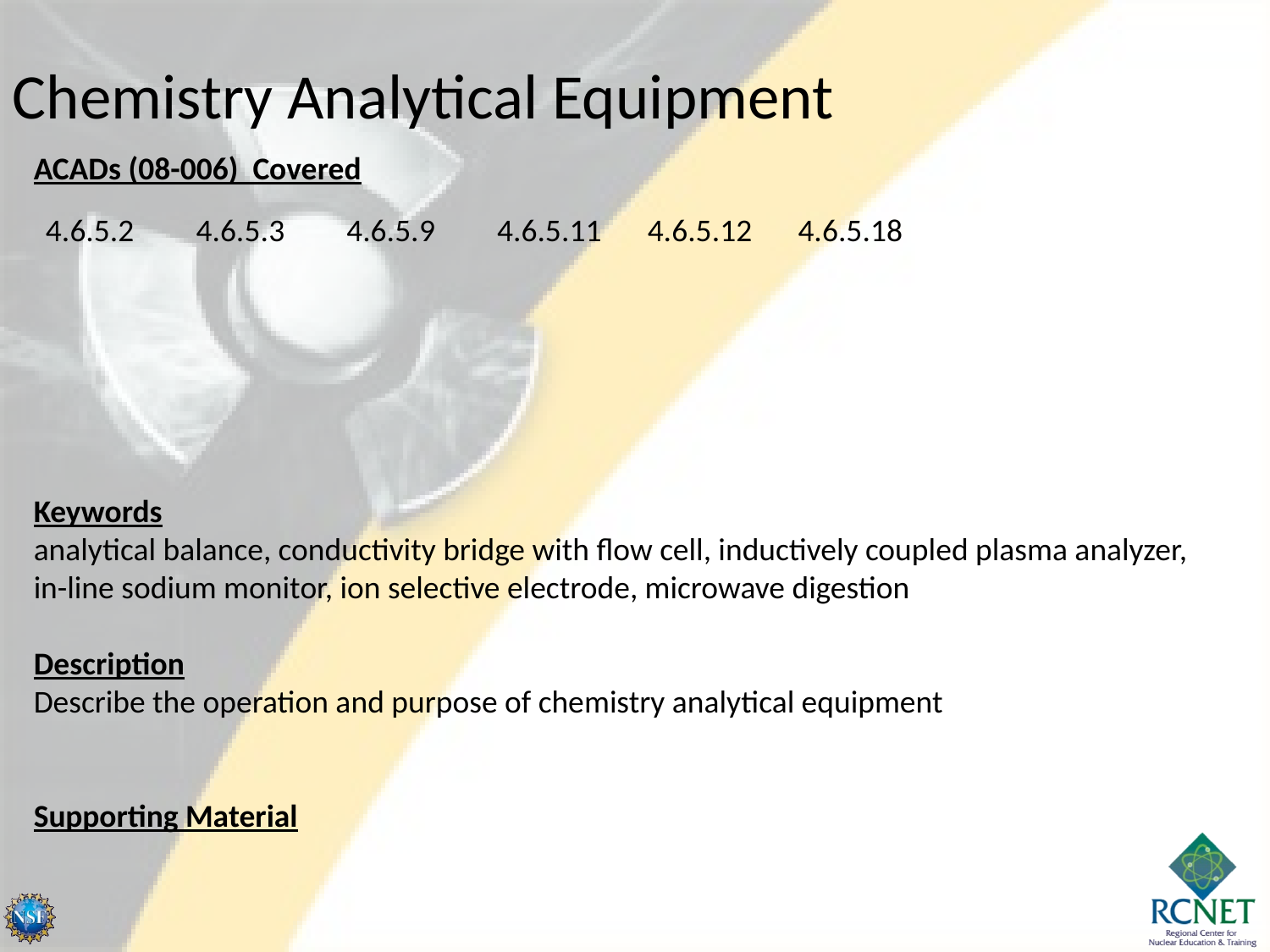

Chemistry Analytical Equipment
ACADs (08-006)  Covered

Keywords
analytical balance, conductivity bridge with flow cell, inductively coupled plasma analyzer,  in-line sodium monitor, ion selective electrode, microwave digestion

Description
Describe the operation and purpose of chemistry analytical equipment

Supporting Material

| 4.6.5.2 | 4.6.5.3 | 4.6.5.9 | 4.6.5.11 | 4.6.5.12 | 4.6.5.18 |  |  |
| --- | --- | --- | --- | --- | --- | --- | --- |
|  |  |  |  |  |  |  |  |
|  |  |  |  |  |  |  |  |
|  |  |  |  |  |  |  |  |